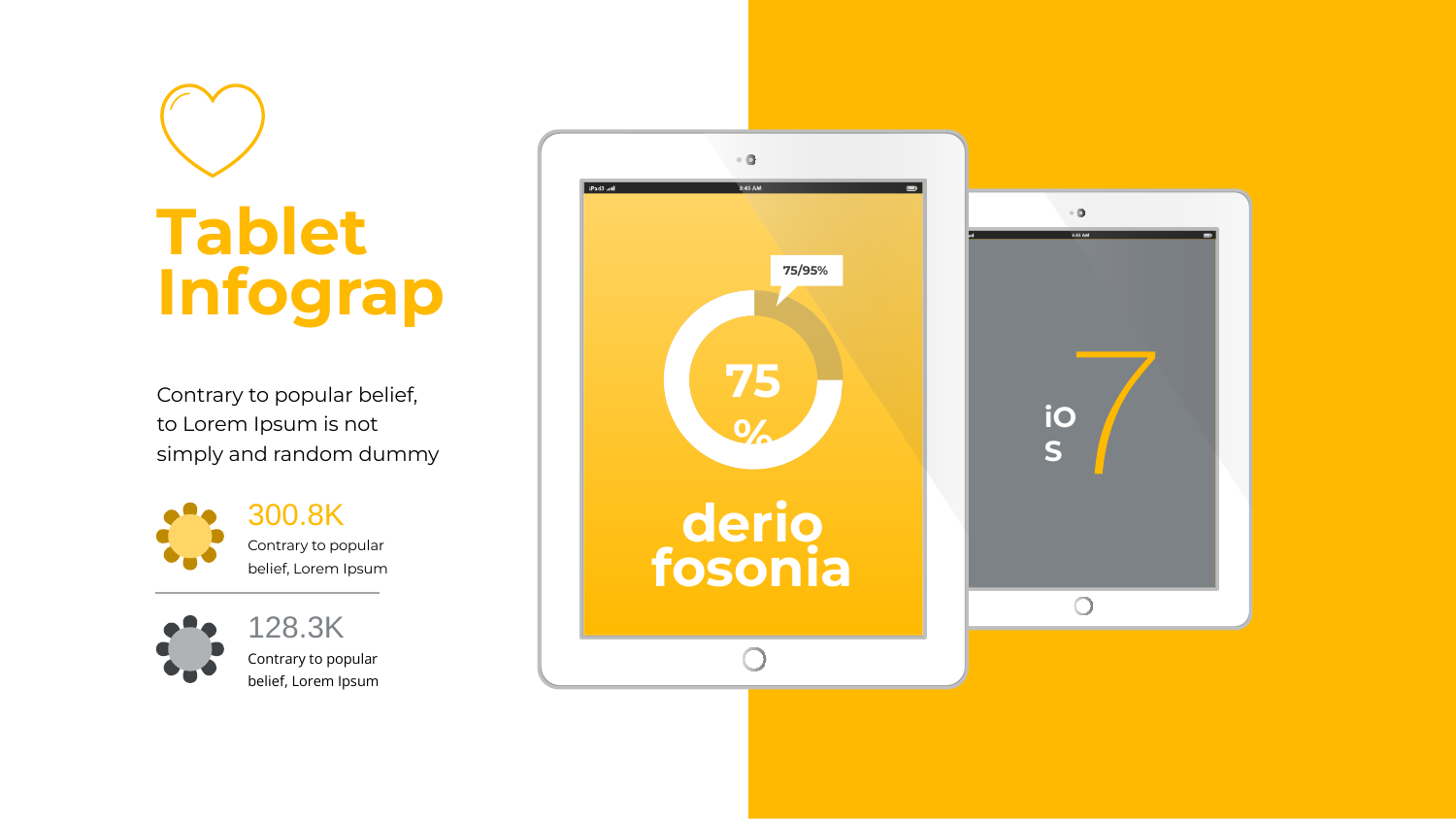

Tablet
Infograp

75/95%

75%

iOS
Contrary to popular belief, to Lorem Ipsum is not simply and random dummy
300.8K
derio
fosonia

Contrary to popular belief, Lorem Ipsum
128.3K

Contrary to popular belief, Lorem Ipsum